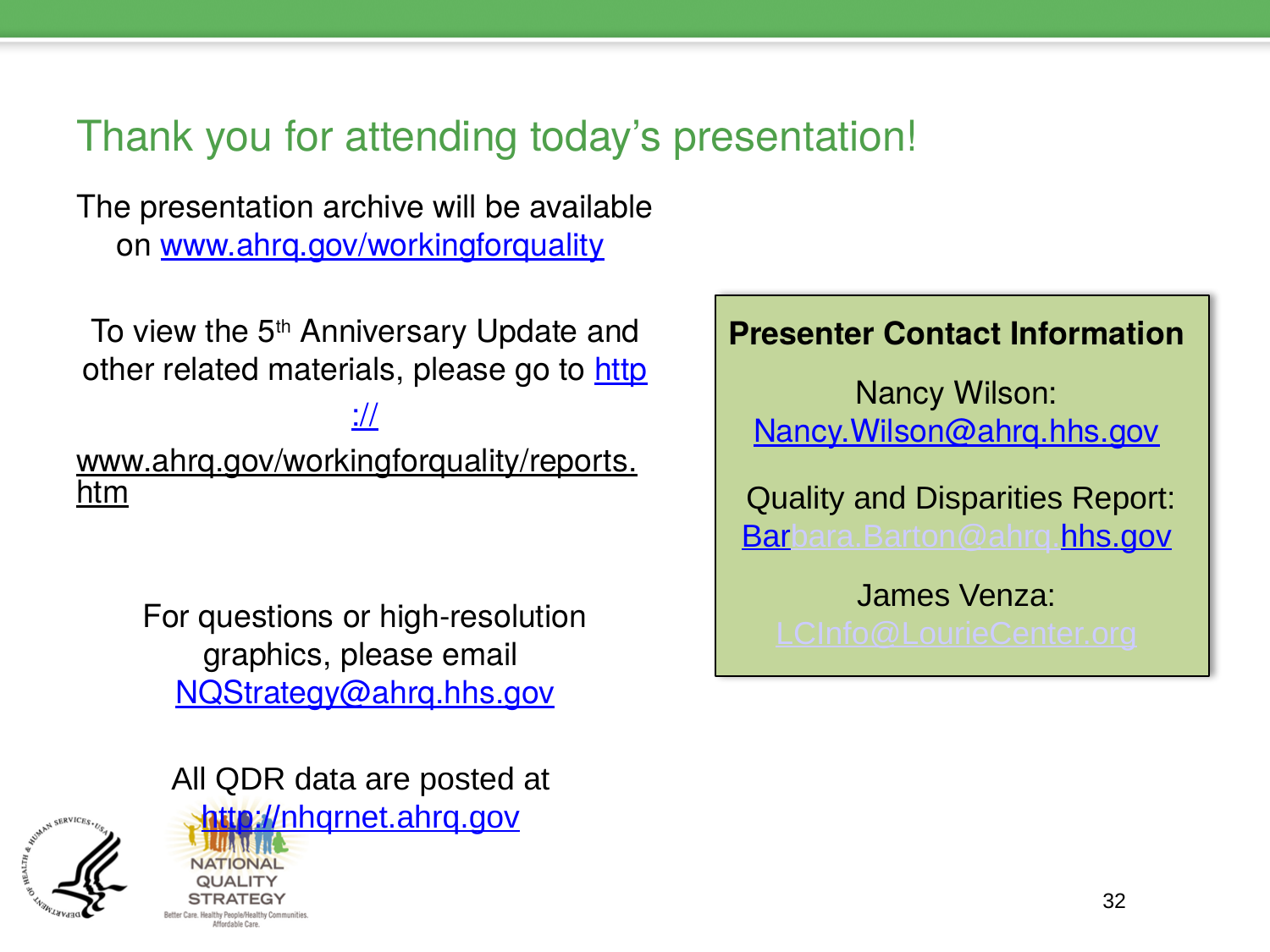

# Thank you for attending today’s presentation!
The presentation archive will be available on www.ahrq.gov/workingforquality

To view the 5th Anniversary Update and other related materials, please go to http://www.ahrq.gov/workingforquality/reports.htm

For questions or high-resolution graphics, please email NQStrategy@ahrq.hhs.gov

All QDR data are posted at http://nhqrnet.ahrq.gov

Presenter Contact Information
Nancy Wilson: Nancy.Wilson@ahrq.hhs.gov
Quality and Disparities Report:
Barbara.Barton@ahrq.hhs.gov
James Venza: LCInfo@LourieCenter.org

32